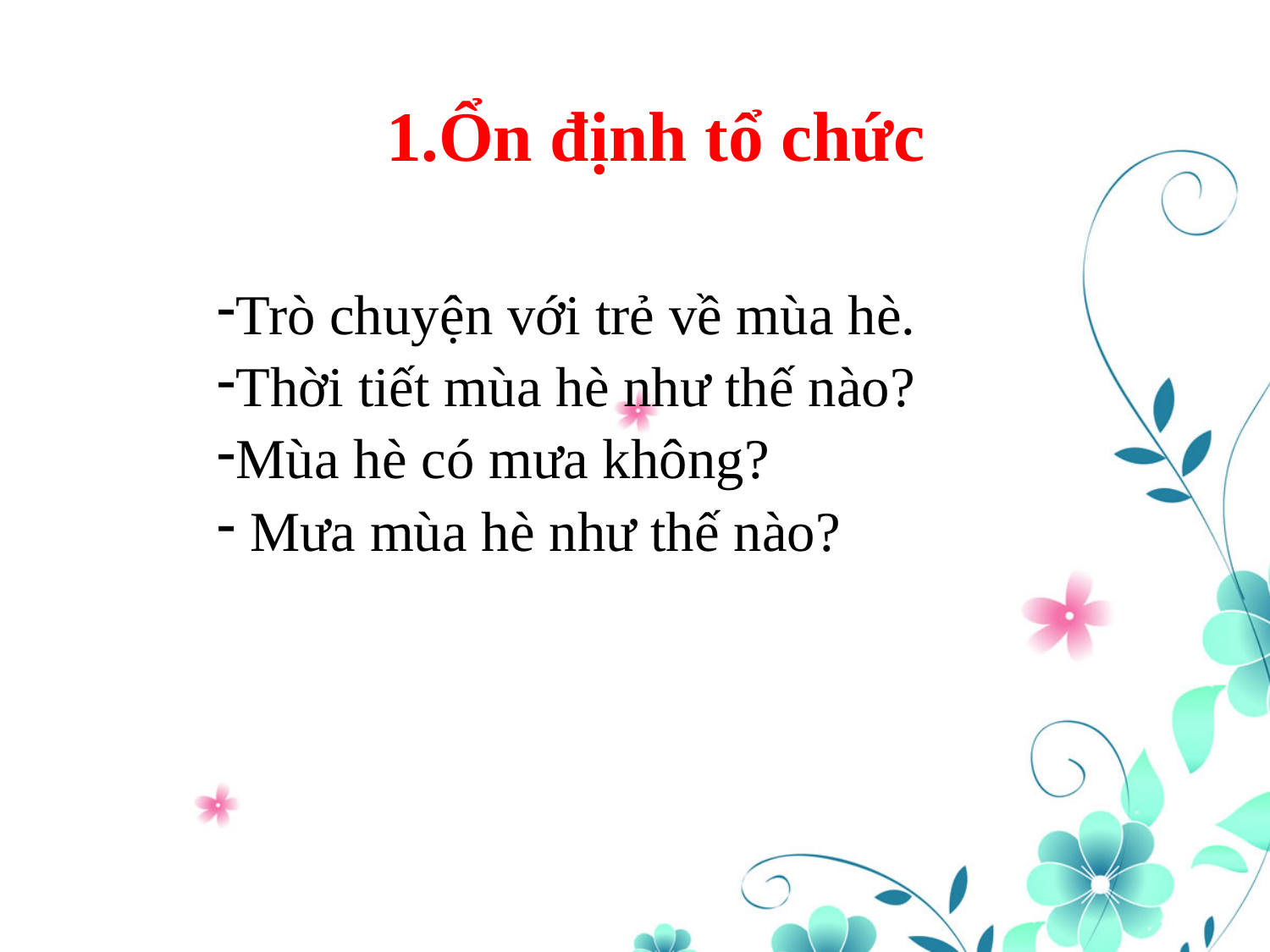

Ổn định tổ chức
| Trò chuyện với trẻ về mùa hè. Thời tiết mùa hè như thế nào? Mùa hè có mưa không? Mưa mùa hè như thế nào? |
| --- |